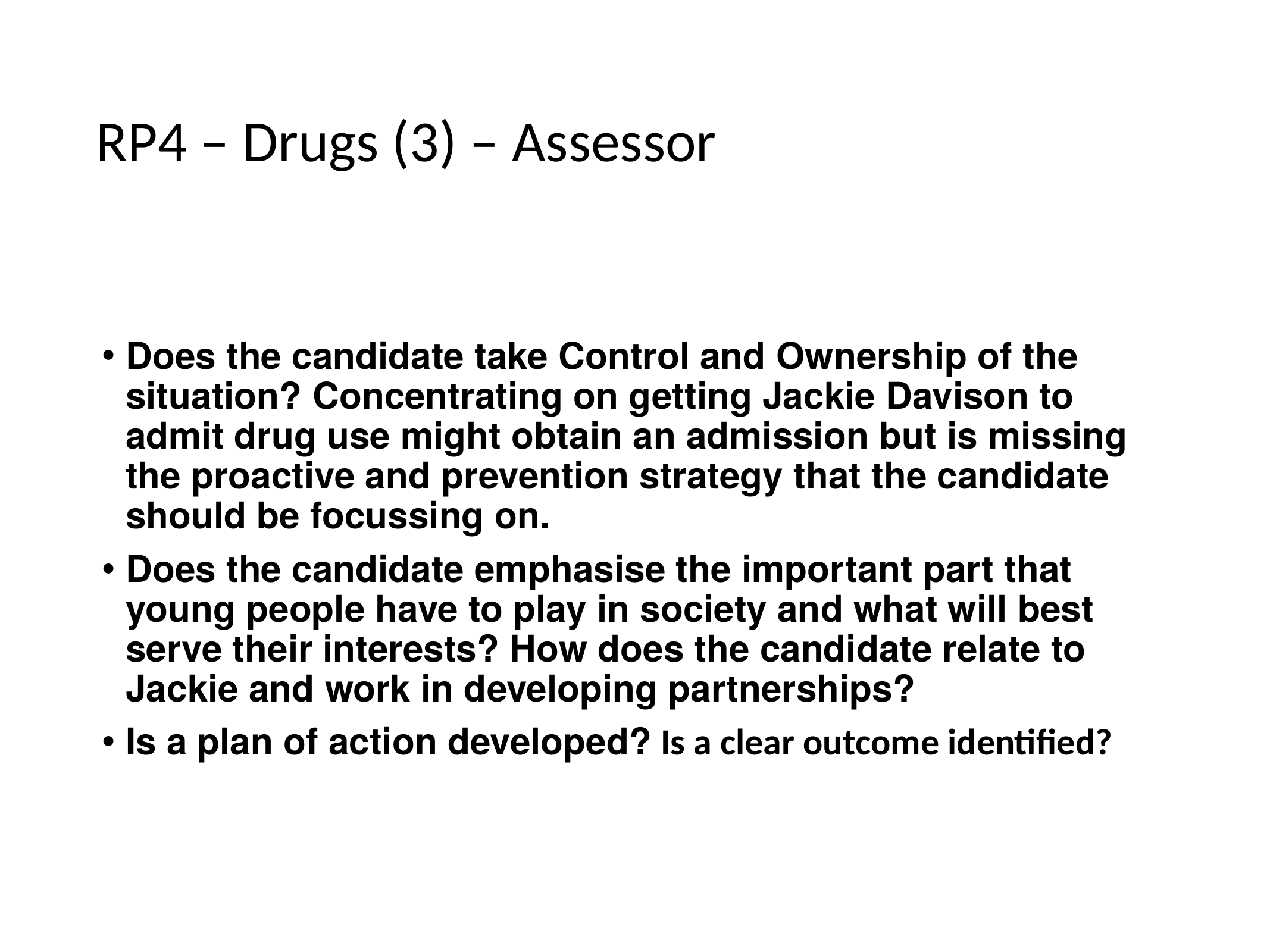

# RP4 – Drugs (3) – Assessor

Does the candidate take Control and Ownership of the situation? Concentrating on getting Jackie Davison to admit drug use might obtain an admission but is missing the proactive and prevention strategy that the candidate should be focussing on.
Does the candidate emphasise the important part that young people have to play in society and what will best serve their interests? How does the candidate relate to Jackie and work in developing partnerships?
Is a plan of action developed? Is a clear outcome identified?